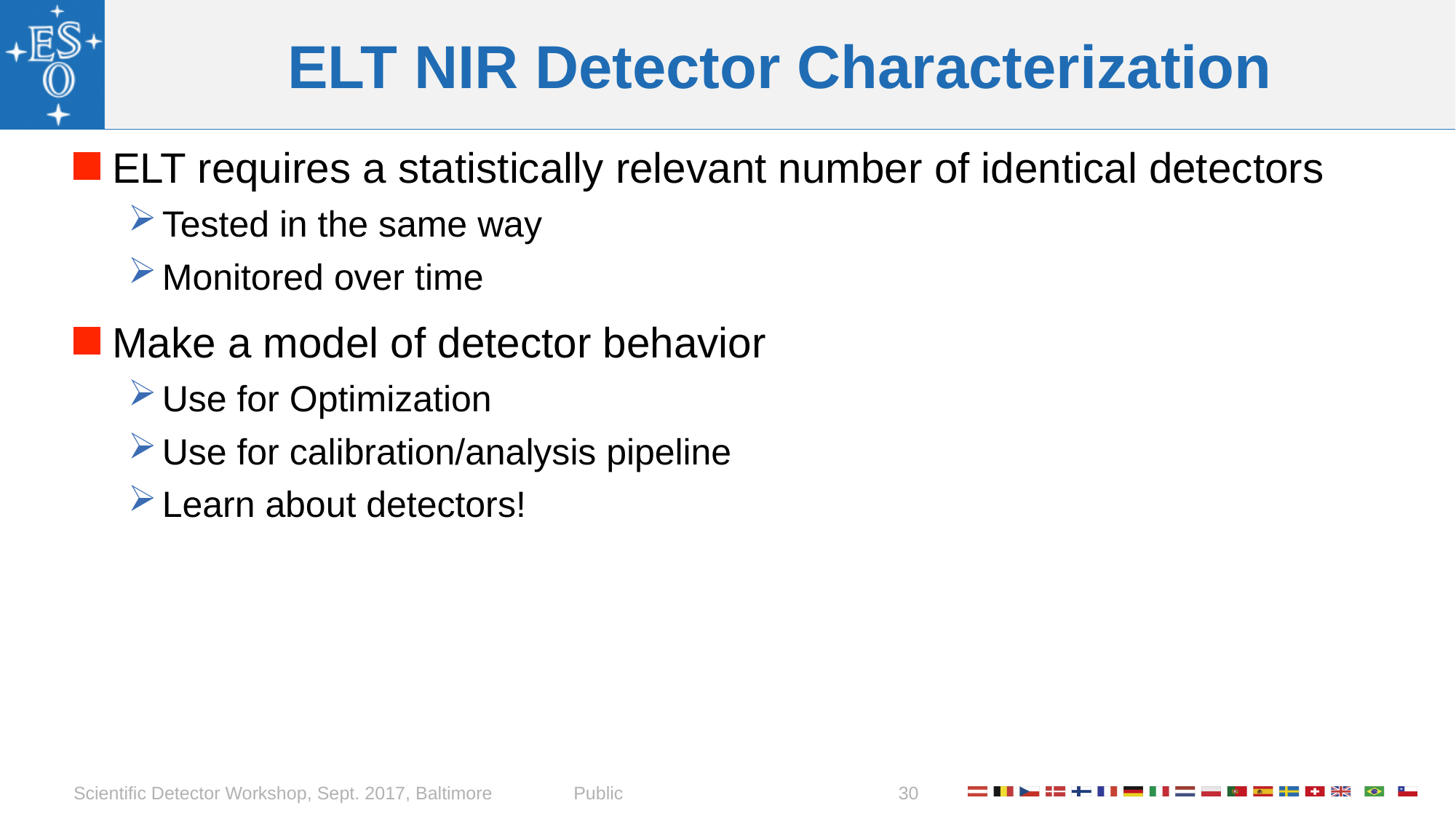

# ELT NIR Detector Characterization
ELT requires a statistically relevant number of identical detectors
Tested in the same way
Monitored over time
Make a model of detector behavior
Use for Optimization
Use for calibration/analysis pipeline
Learn about detectors!
Scientific Detector Workshop, Sept. 2017, Baltimore                Public
30